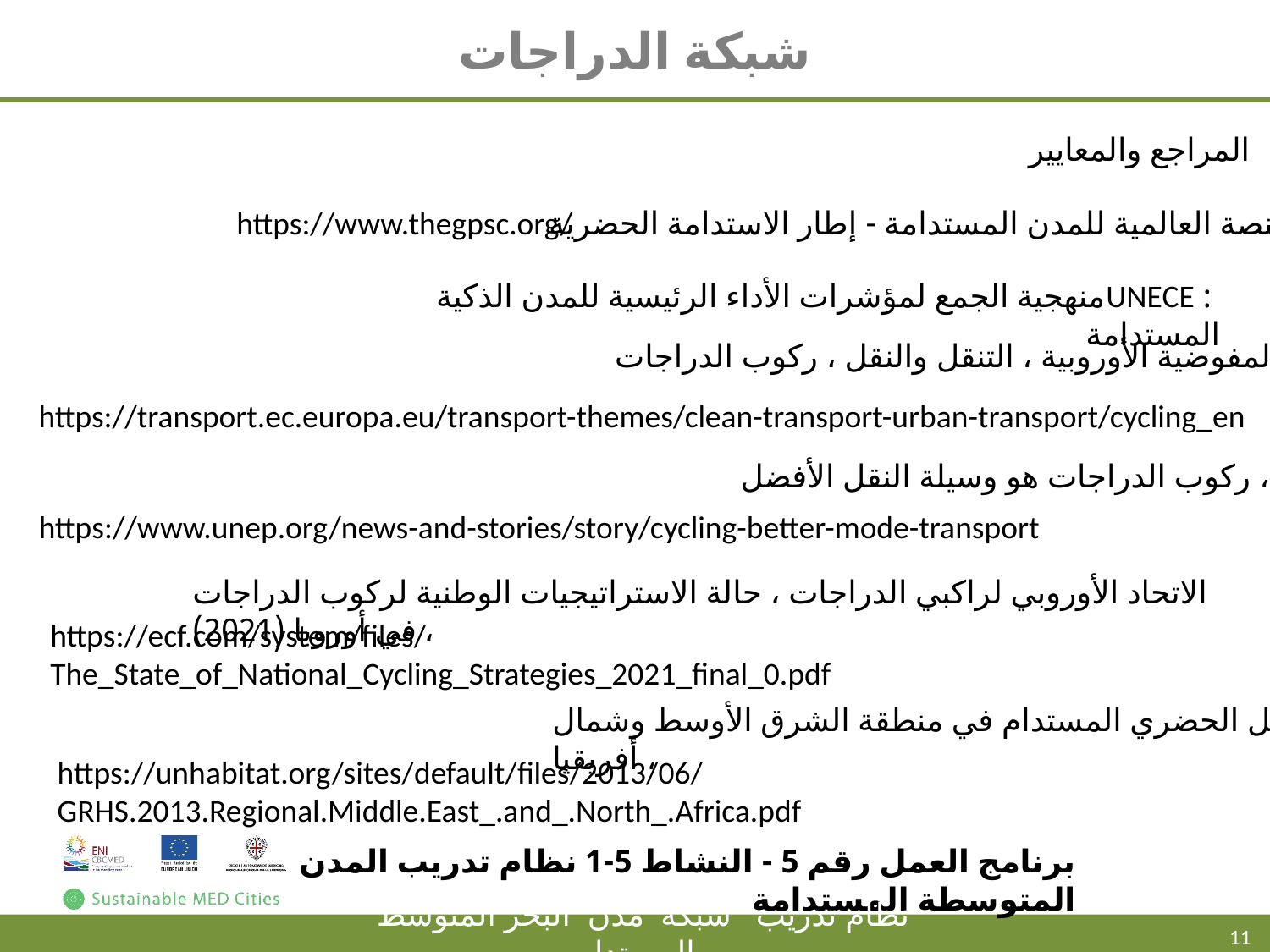

# شبكة الدراجات
المراجع والمعايير
https://www.thegpsc.org/
المنصة العالمية للمدن المستدامة - إطار الاستدامة الحضرية
 : UNECEمنهجية الجمع لمؤشرات الأداء الرئيسية للمدن الذكية المستدامة
المفوضية الأوروبية ، التنقل والنقل ، ركوب الدراجات
https://transport.ec.europa.eu/transport-themes/clean-transport-urban-transport/cycling_en
ركوب الدراجات هو وسيلة النقل الأفضل ،
https://www.unep.org/news-and-stories/story/cycling-better-mode-transport
الاتحاد الأوروبي لراكبي الدراجات ، حالة الاستراتيجيات الوطنية لركوب الدراجات في أوروبا (2021) ،
https://ecf.com/system/files/The_State_of_National_Cycling_Strategies_2021_final_0.pdf
التنقل الحضري المستدام في منطقة الشرق الأوسط وشمال أفريقيا ،
https://unhabitat.org/sites/default/files/2013/06/GRHS.2013.Regional.Middle.East_.and_.North_.Africa.pdf
برنامج العمل رقم 5 - النشاط 5-1 نظام تدريب المدن المتوسطة المستدامة

11
نظام تدريب   شبكة  مدن  البحر المتوسط   المستدام